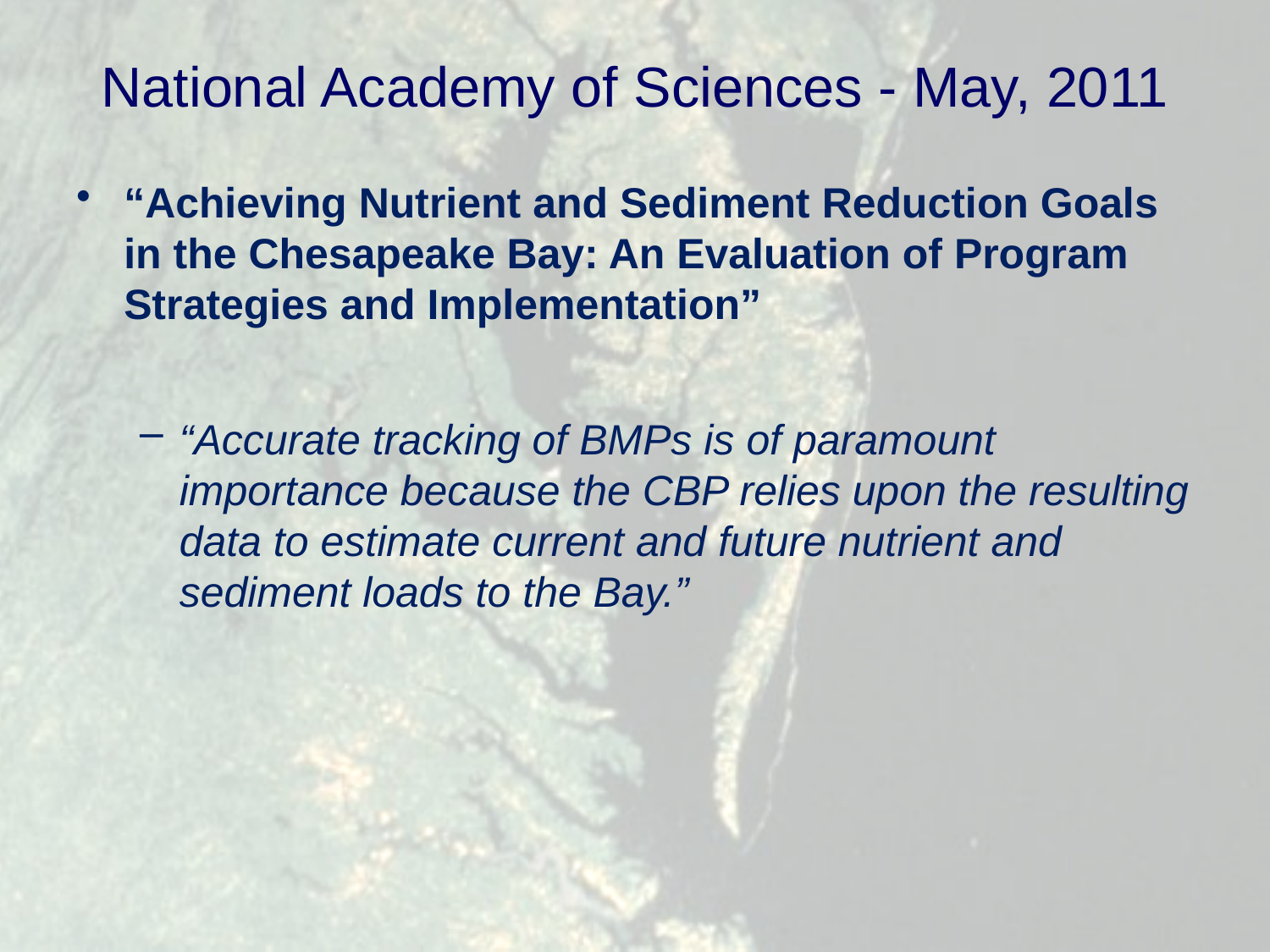

# National Academy of Sciences - May, 2011
“Achieving Nutrient and Sediment Reduction Goals in the Chesapeake Bay: An Evaluation of Program Strategies and Implementation”

“Accurate tracking of BMPs is of paramount importance because the CBP relies upon the resulting data to estimate current and future nutrient and sediment loads to the Bay.”